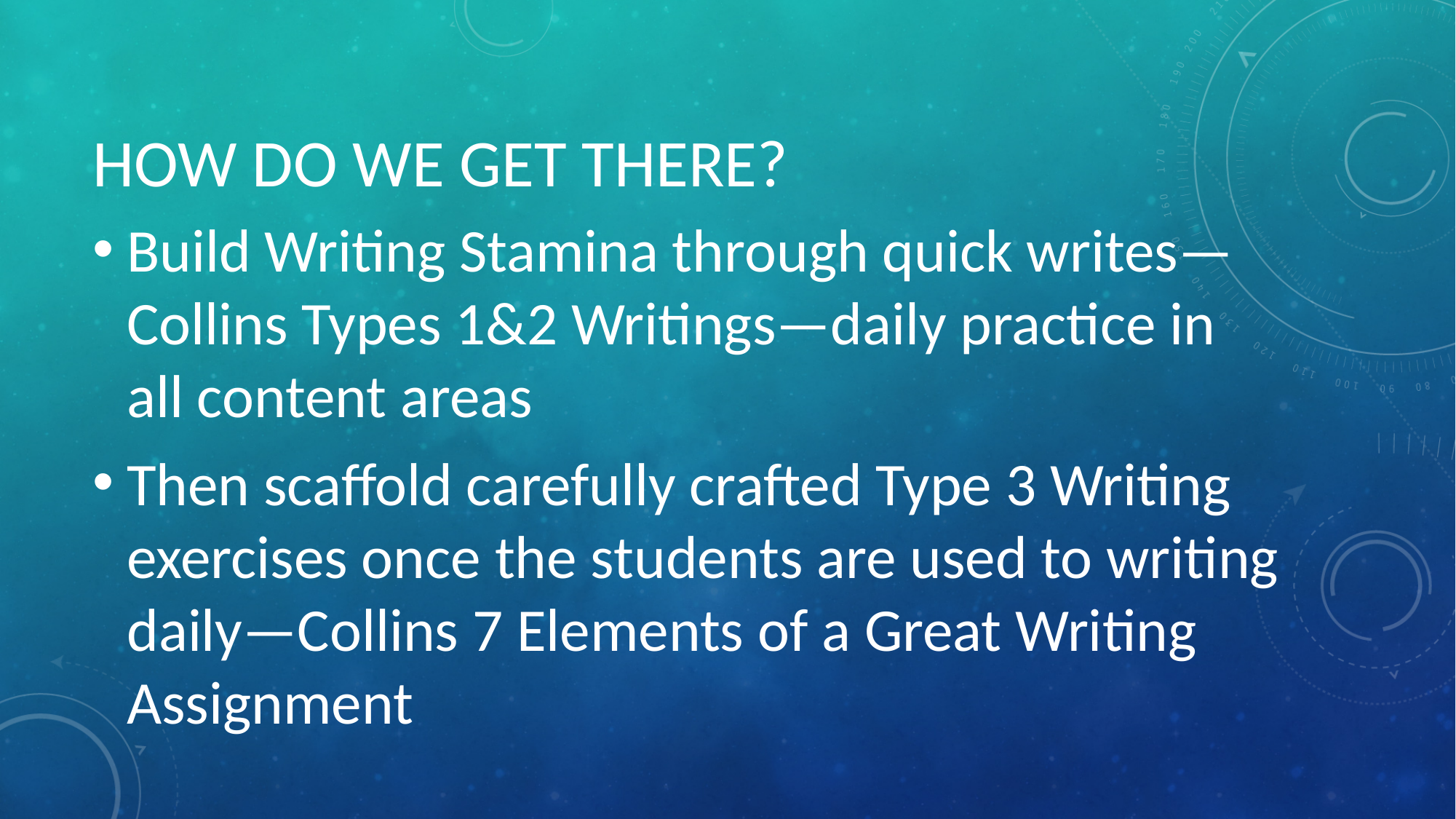

# How do We Get there?
Build Writing Stamina through quick writes—Collins Types 1&2 Writings—daily practice in all content areas
Then scaffold carefully crafted Type 3 Writing exercises once the students are used to writing daily—Collins 7 Elements of a Great Writing Assignment